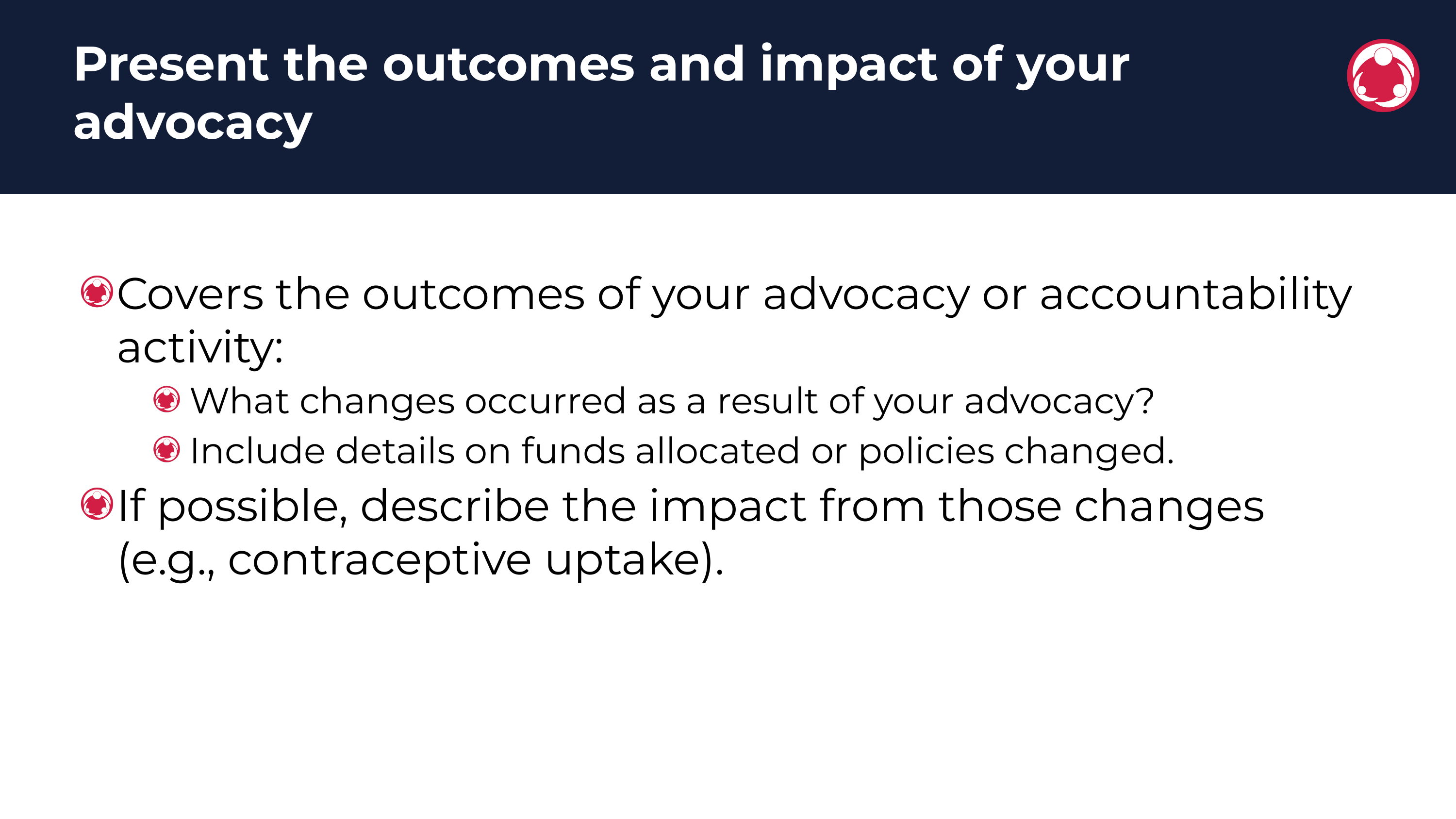

Present the outcomes and impact of your advocacy

Covers the outcomes of your advocacy or accountability activity:
What changes occurred as a result of your advocacy?
Include details on funds allocated or policies changed.
If possible, describe the impact from those changes (e.g., contraceptive uptake).